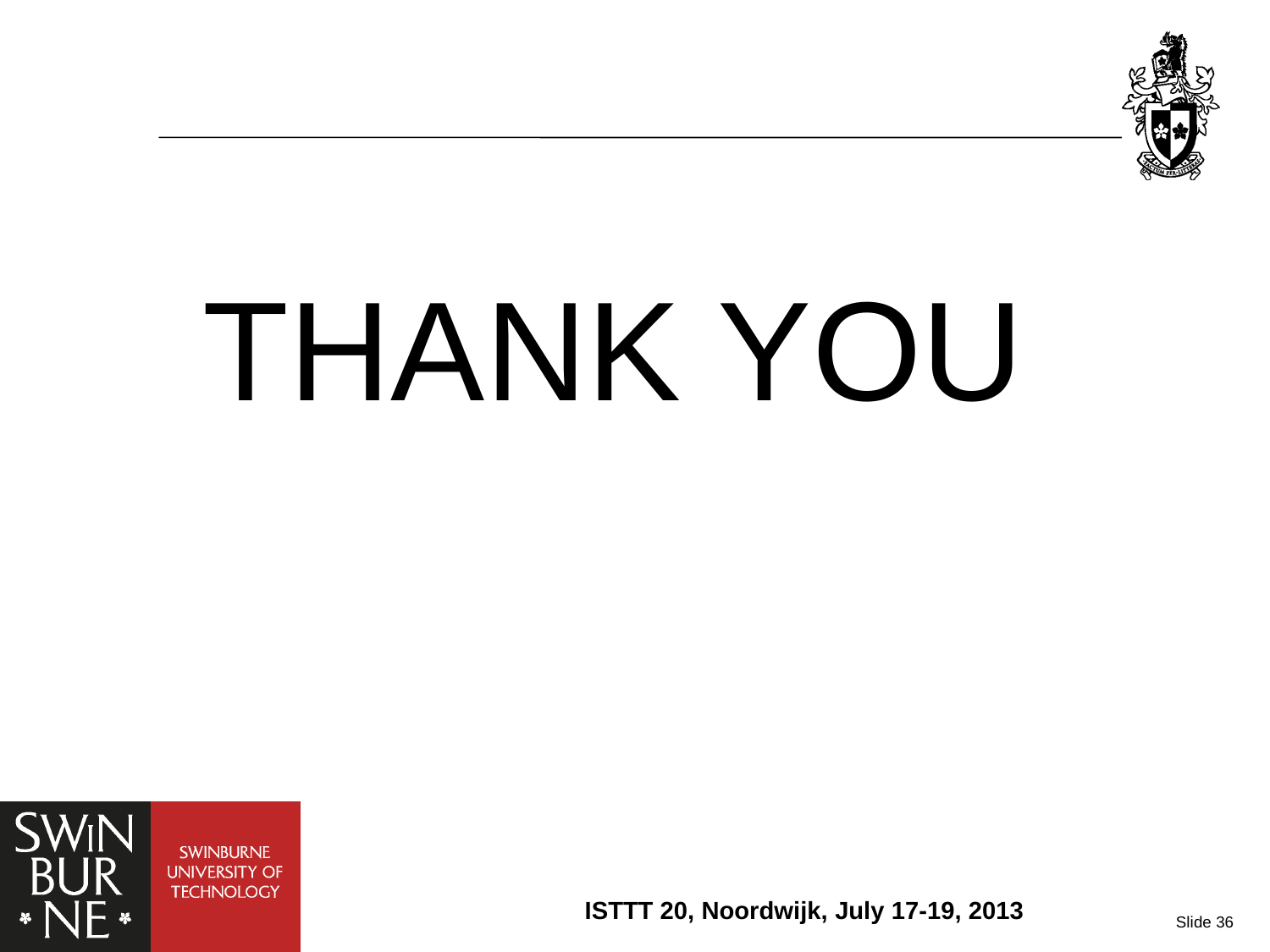

THANK YOU
ISTTT 20, Noordwijk, July 17-19, 2013